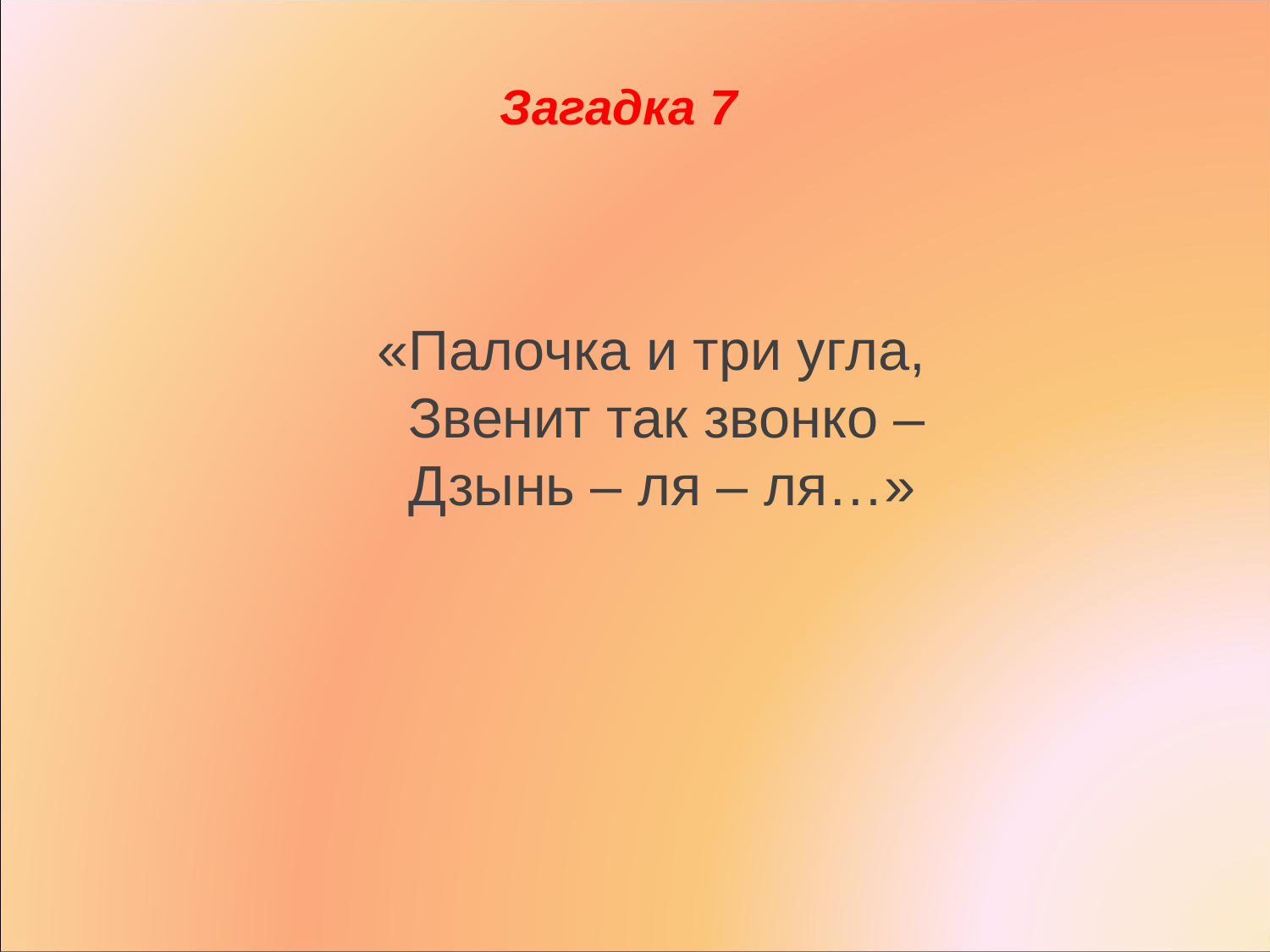

Загадка 7
   «Палочка и три угла,
     Звенит так звонко –
     Дзынь – ля – ля…»